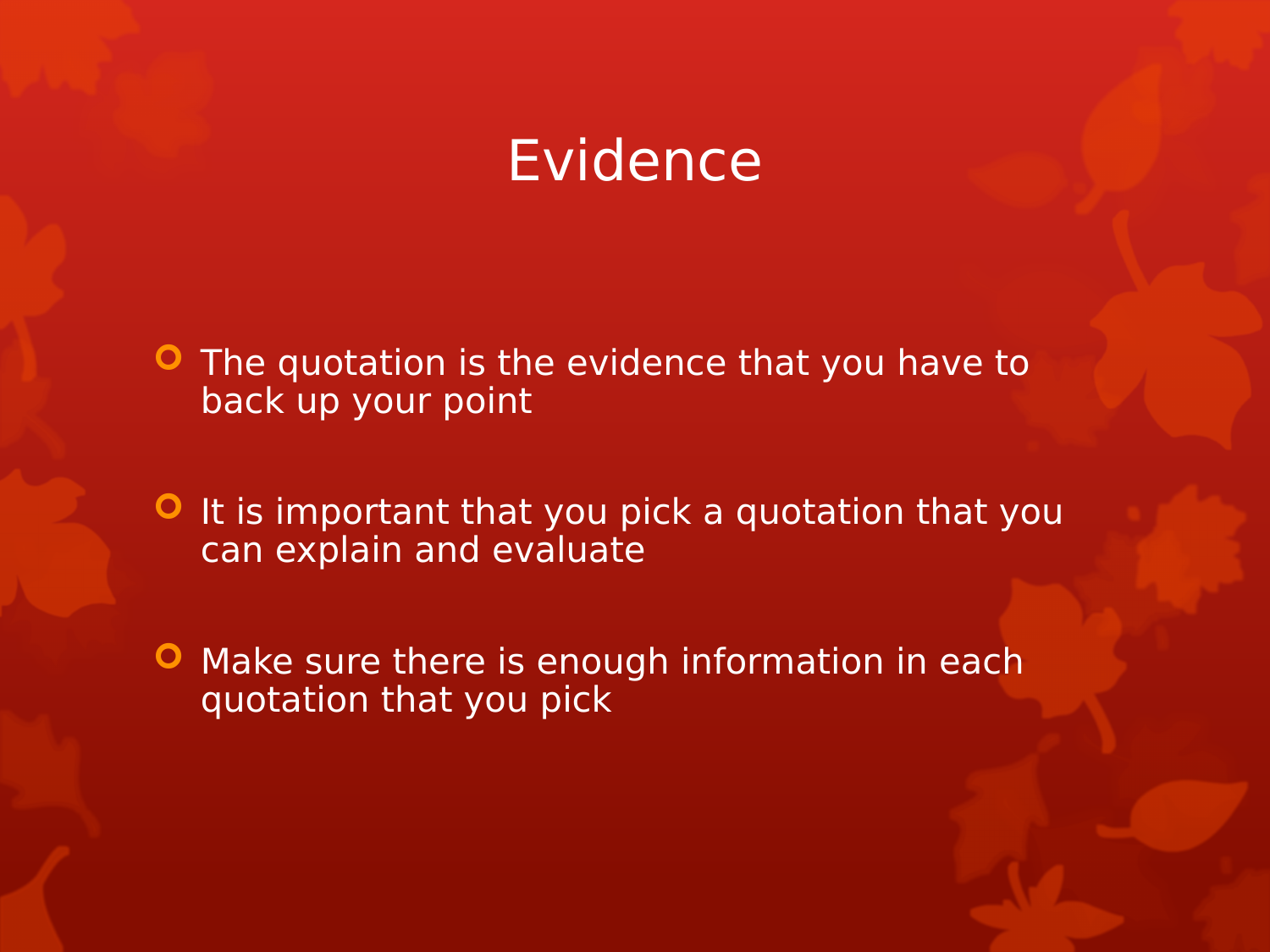

# Evidence
The quotation is the evidence that you have to back up your point

It is important that you pick a quotation that you can explain and evaluate

Make sure there is enough information in each quotation that you pick